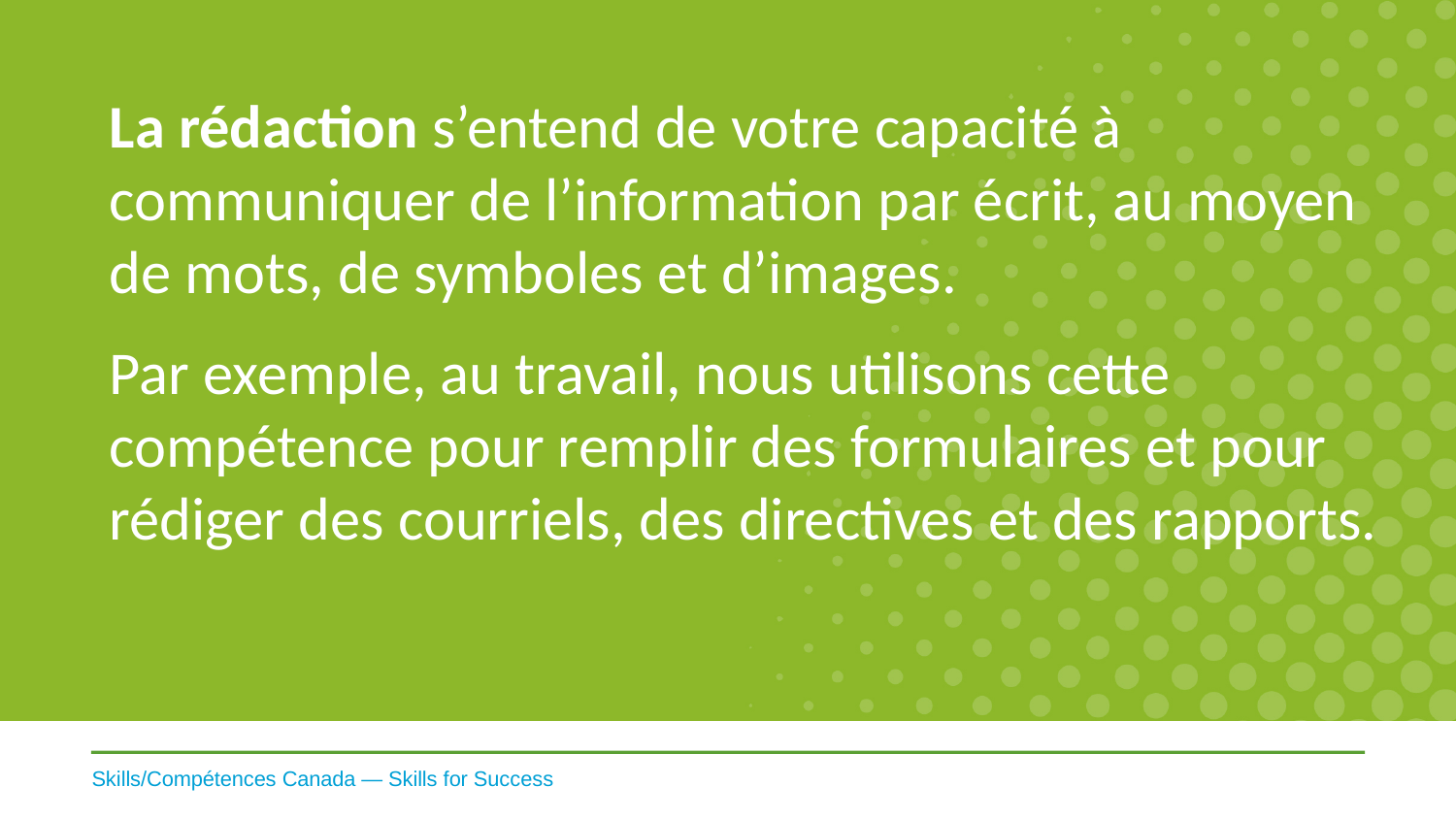

La rédaction s’entend de votre capacité à communiquer de l’information par écrit, au moyen de mots, de symboles et d’images.
Par exemple, au travail, nous utilisons cette compétence pour remplir des formulaires et pour rédiger des courriels, des directives et des rapports.